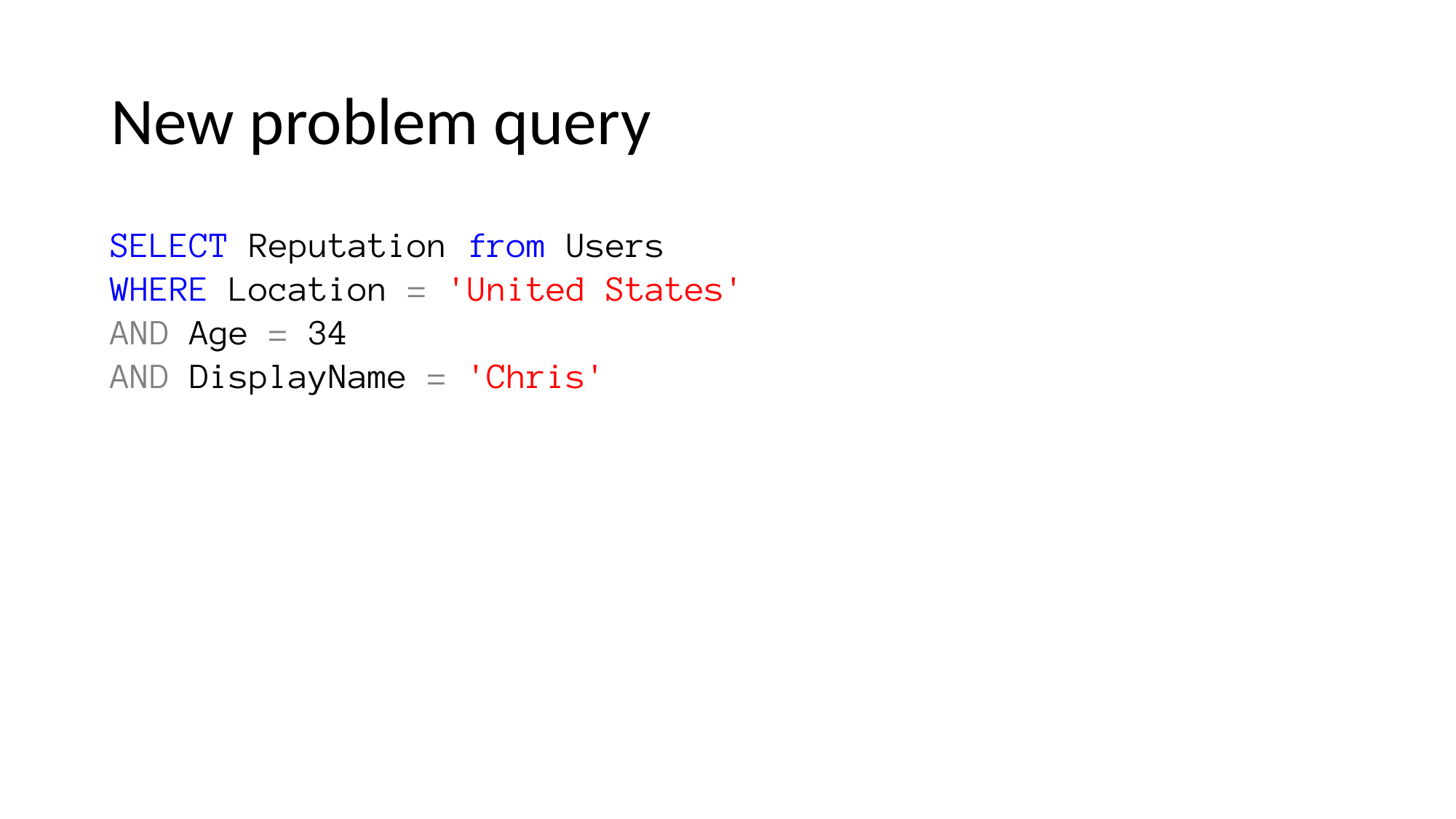

# New problem query
SELECT Reputation from Users
WHERE Location = 'United States'
AND Age = 34
AND DisplayName = 'Chris'